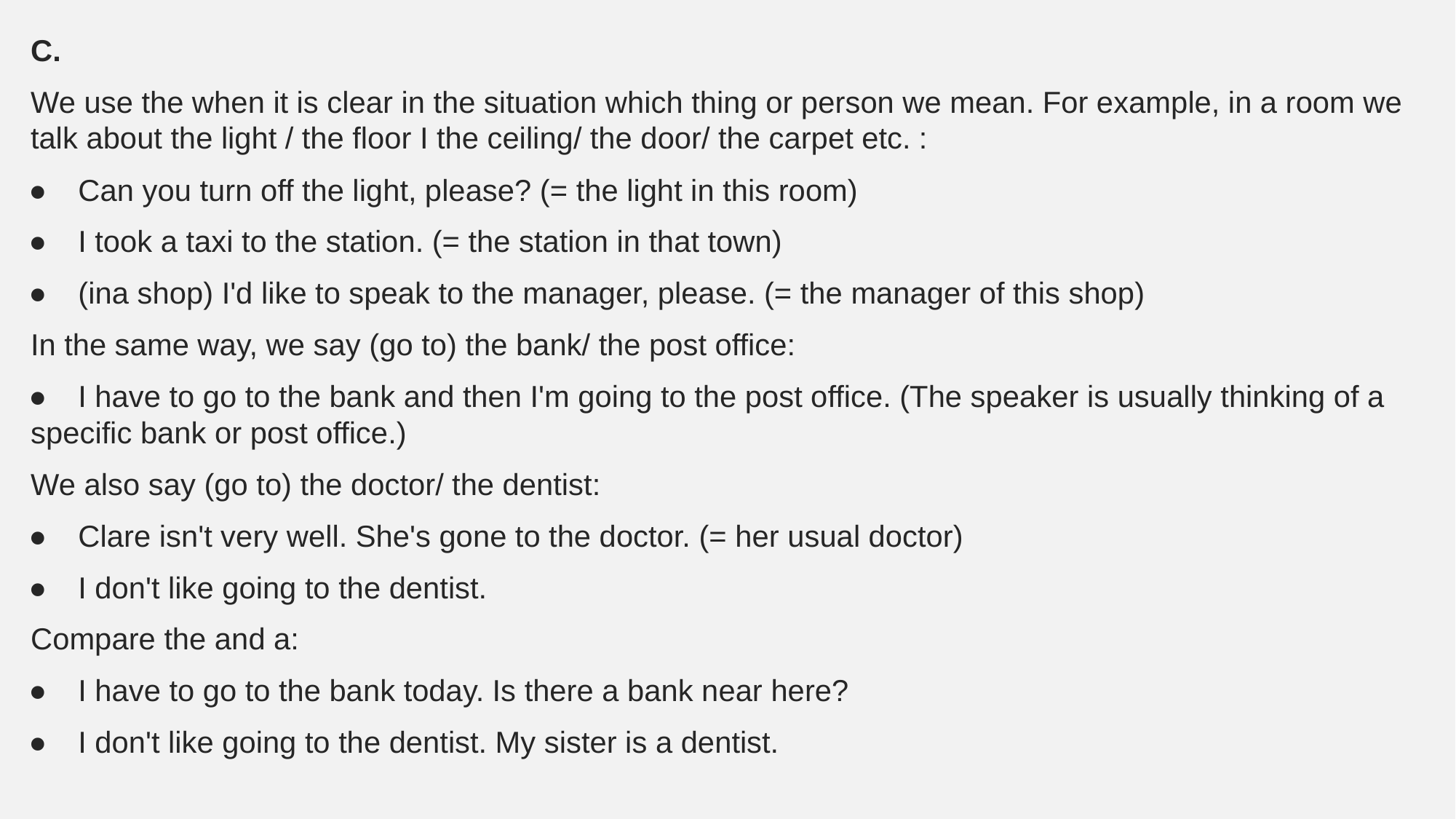

#
C.
We use the when it is clear in the situation which thing or person we mean. For example, in a room we talk about the light / the floor I the ceiling/ the door/ the carpet etc. :
⦁    Can you turn off the light, please? (= the light in this room)
⦁    I took a taxi to the station. (= the station in that town)
⦁    (ina shop) I'd like to speak to the manager, please. (= the manager of this shop)
In the same way, we say (go to) the bank/ the post office:
⦁    I have to go to the bank and then I'm going to the post office. (The speaker is usually thinking of a specific bank or post office.)
We also say (go to) the doctor/ the dentist:
⦁    Clare isn't very well. She's gone to the doctor. (= her usual doctor)
⦁    I don't like going to the dentist.
Compare the and a:
⦁    I have to go to the bank today. Is there a bank near here?
⦁    I don't like going to the dentist. My sister is a dentist.